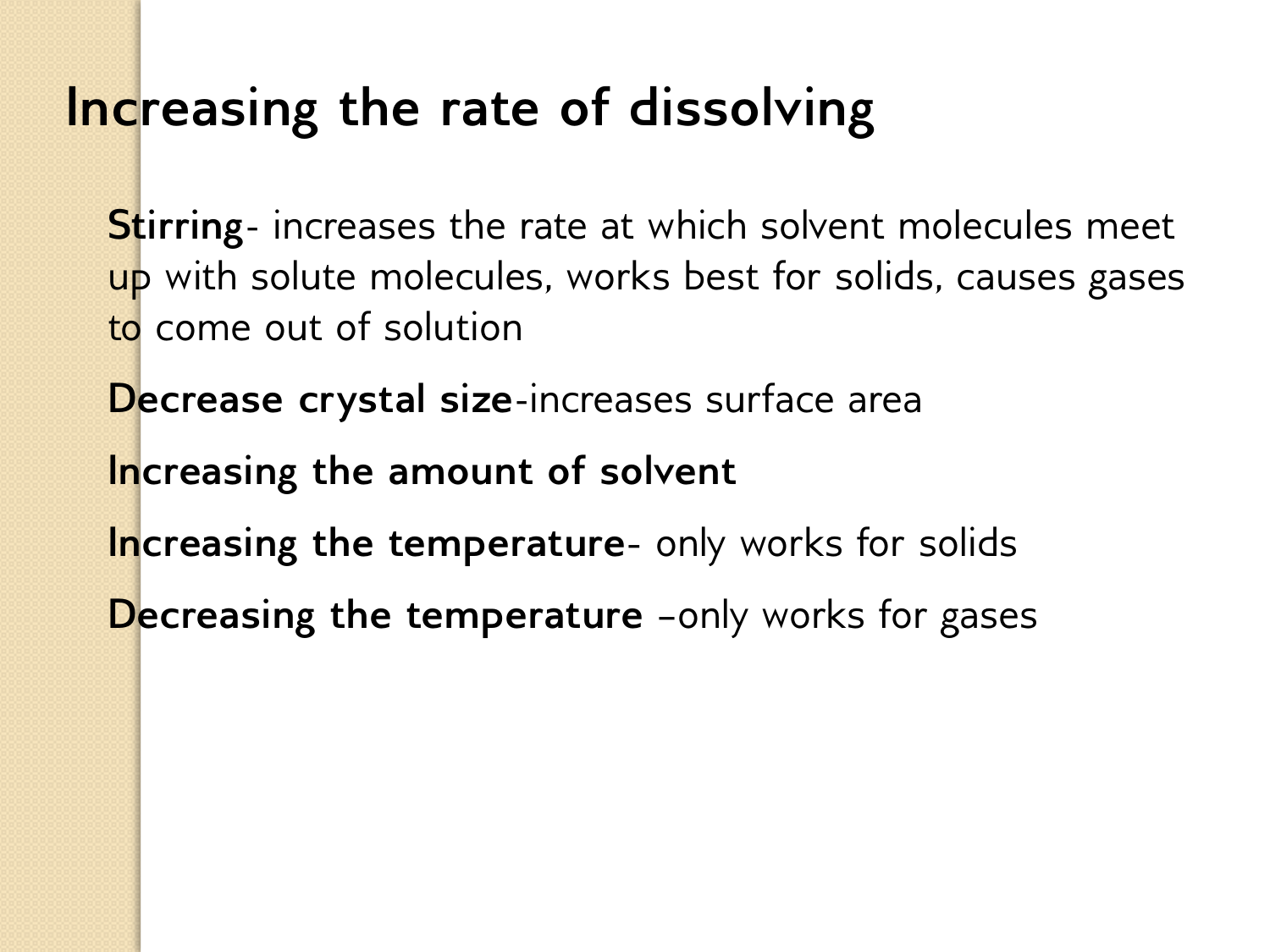

Increasing the rate of dissolving
Stirring- increases the rate at which solvent molecules meet up with solute molecules, works best for solids, causes gases to come out of solution
Decrease crystal size-increases surface area
Increasing the amount of solvent
Increasing the temperature- only works for solids
Decreasing the temperature –only works for gases